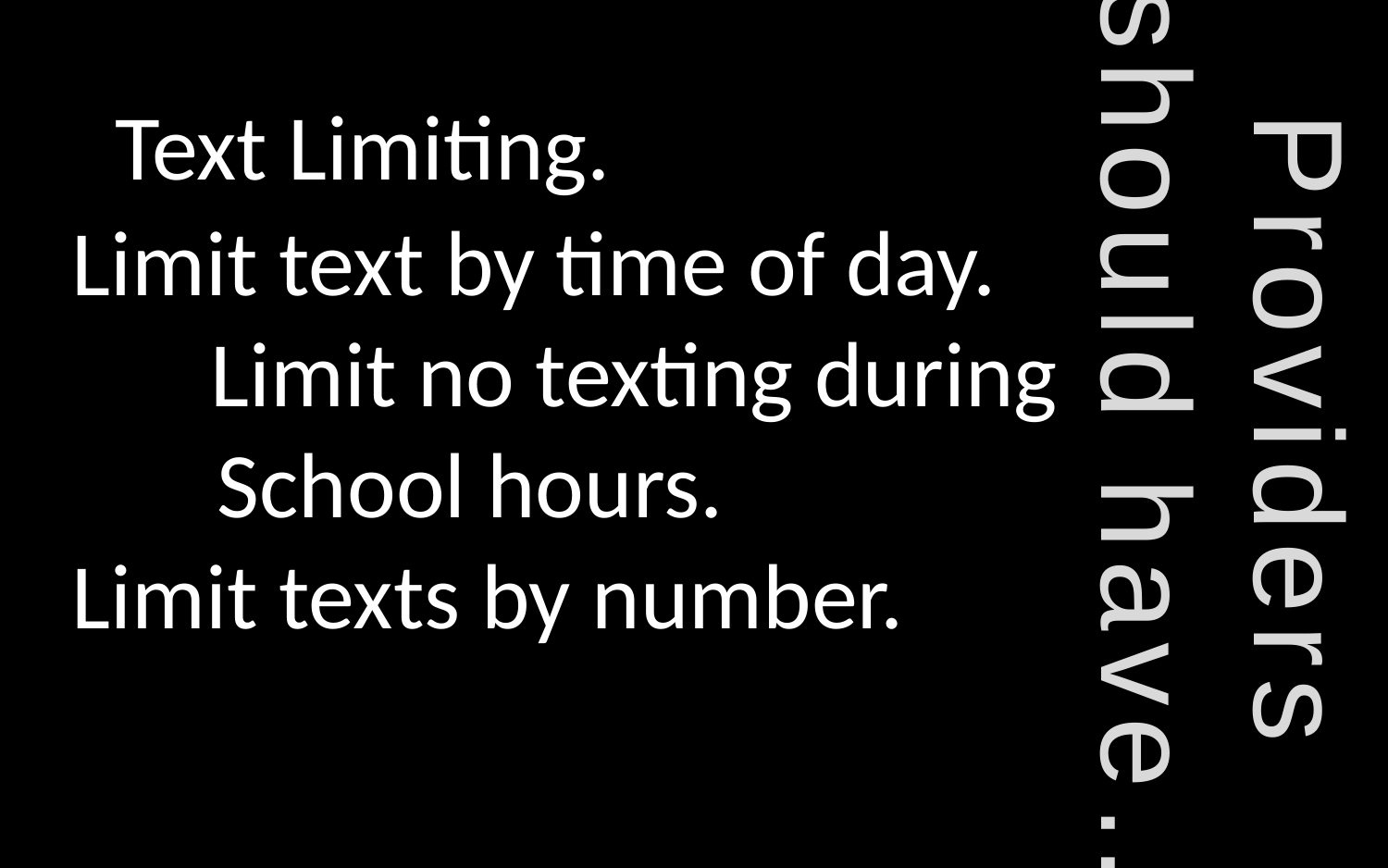

Text Limiting.
Limit text by time of day.
	Limit no texting during
       School hours.
Limit texts by number.
# Providers should have…